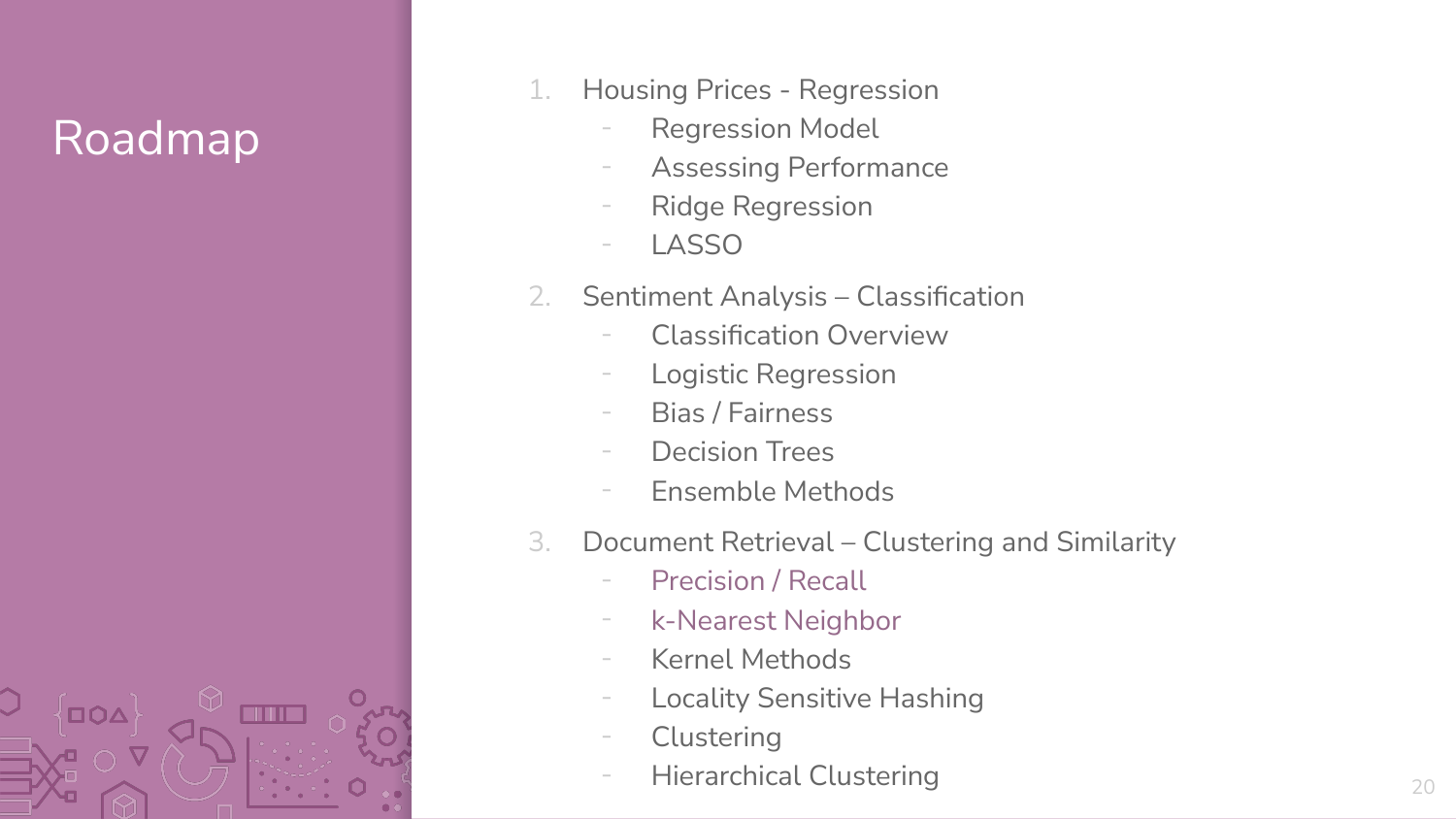

Housing Prices - Regression
Regression Model
Assessing Performance
Ridge Regression
LASSO
Sentiment Analysis – Classification
Classification Overview
Logistic Regression
Bias / Fairness
Decision Trees
Ensemble Methods
Document Retrieval – Clustering and Similarity
Precision / Recall
k-Nearest Neighbor
Kernel Methods
Locality Sensitive Hashing
Clustering
Hierarchical Clustering

# Roadmap
20